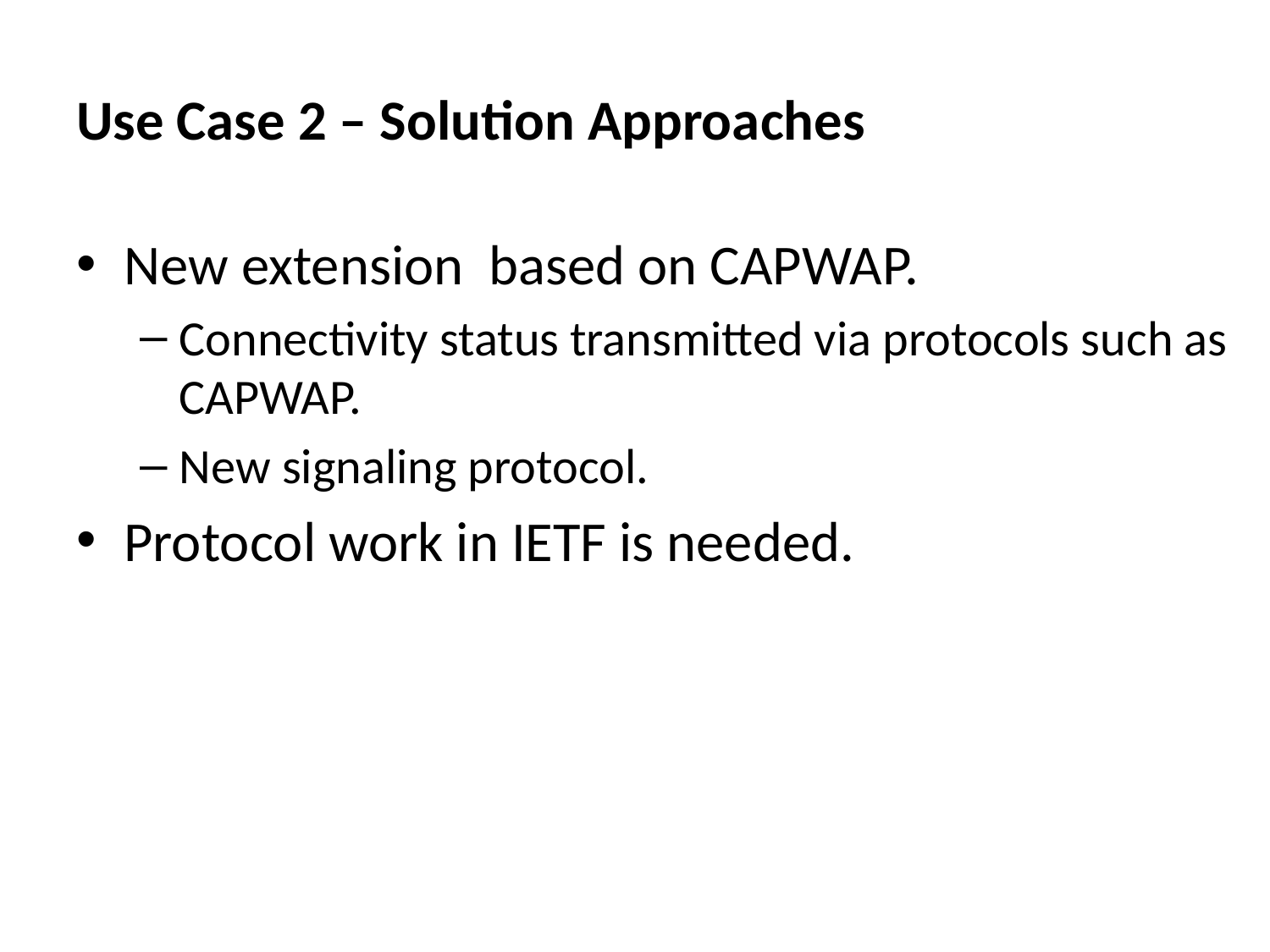

# Use Case 2 – Solution Approaches
New extension  based on CAPWAP.
Connectivity status transmitted via protocols such as CAPWAP.
New signaling protocol.
Protocol work in IETF is needed.